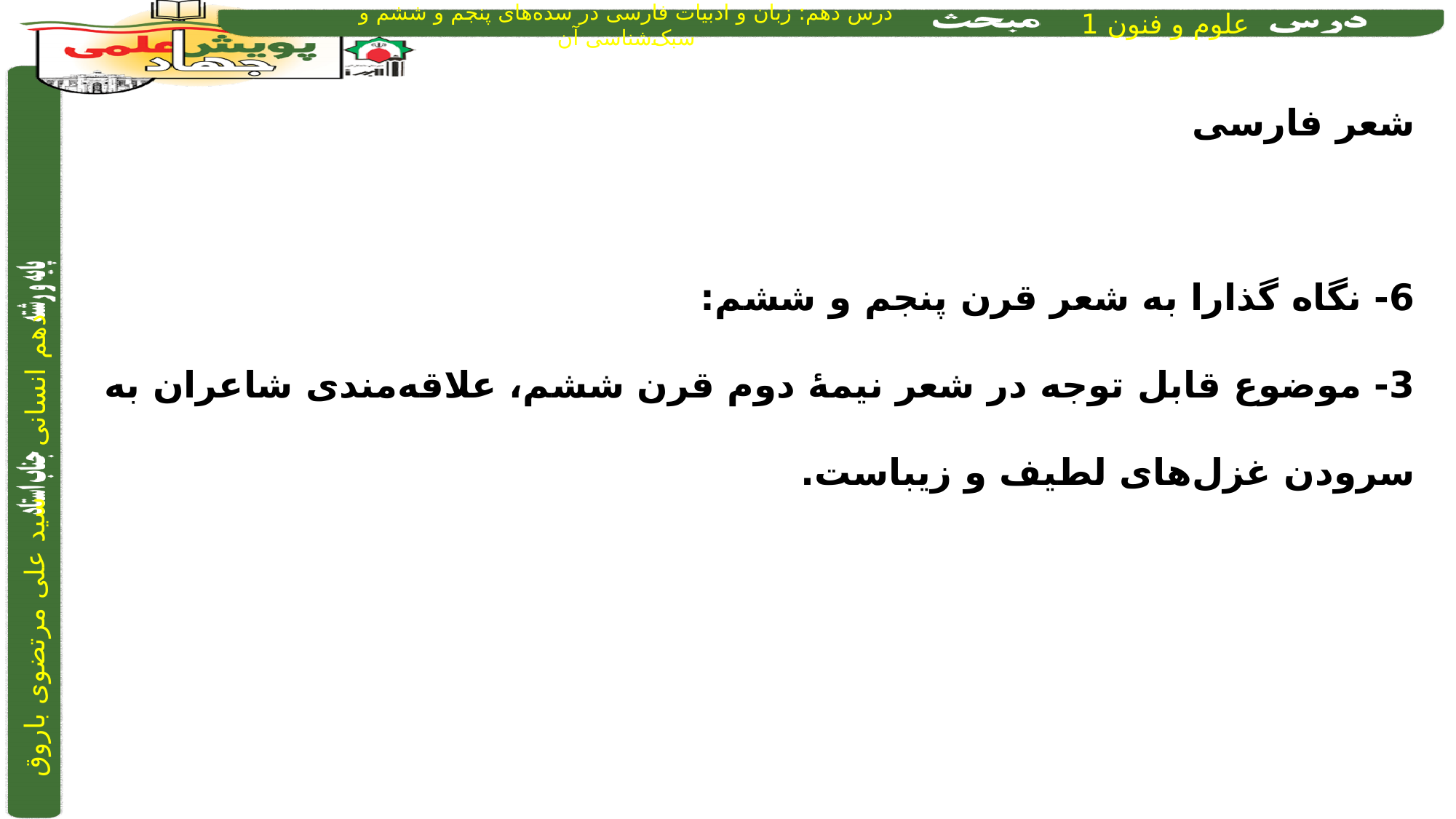

شعر فارسی

6- نگاه گذارا به شعر قرن پنجم و ششم:
3- موضوع قابل توجه در شعر نیمۀ دوم قرن ششم، علاقه‌مندی شاعران به سرودن غزل‌های لطیف و زیباست.